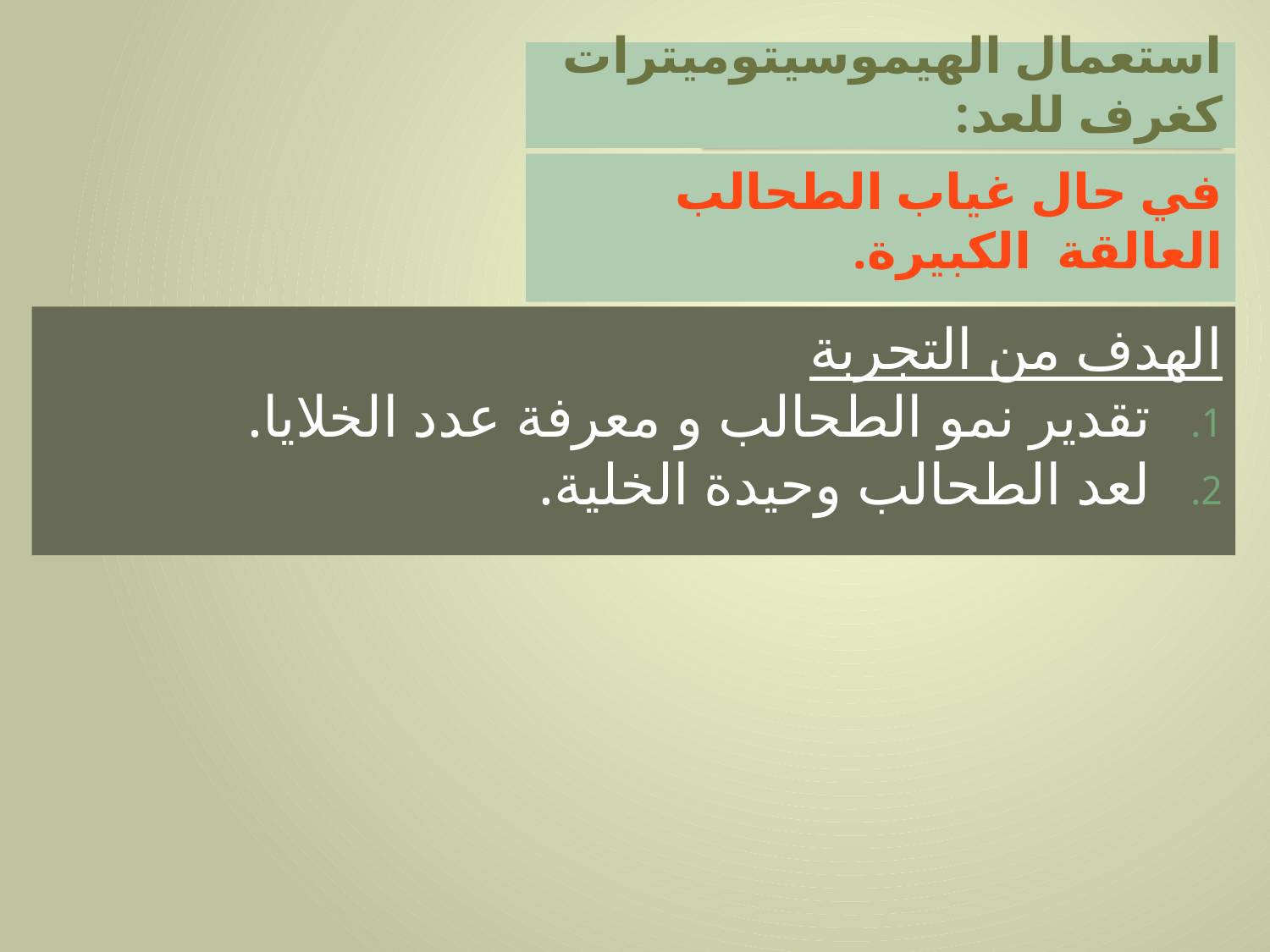

# استعمال الهيموسيتوميترات كغرف للعد:
في حال غياب الطحالب العالقة  الكبيرة.

الهدف من التجربة
تقدير نمو الطحالب و معرفة عدد الخلايا.
لعد الطحالب وحيدة الخلية.